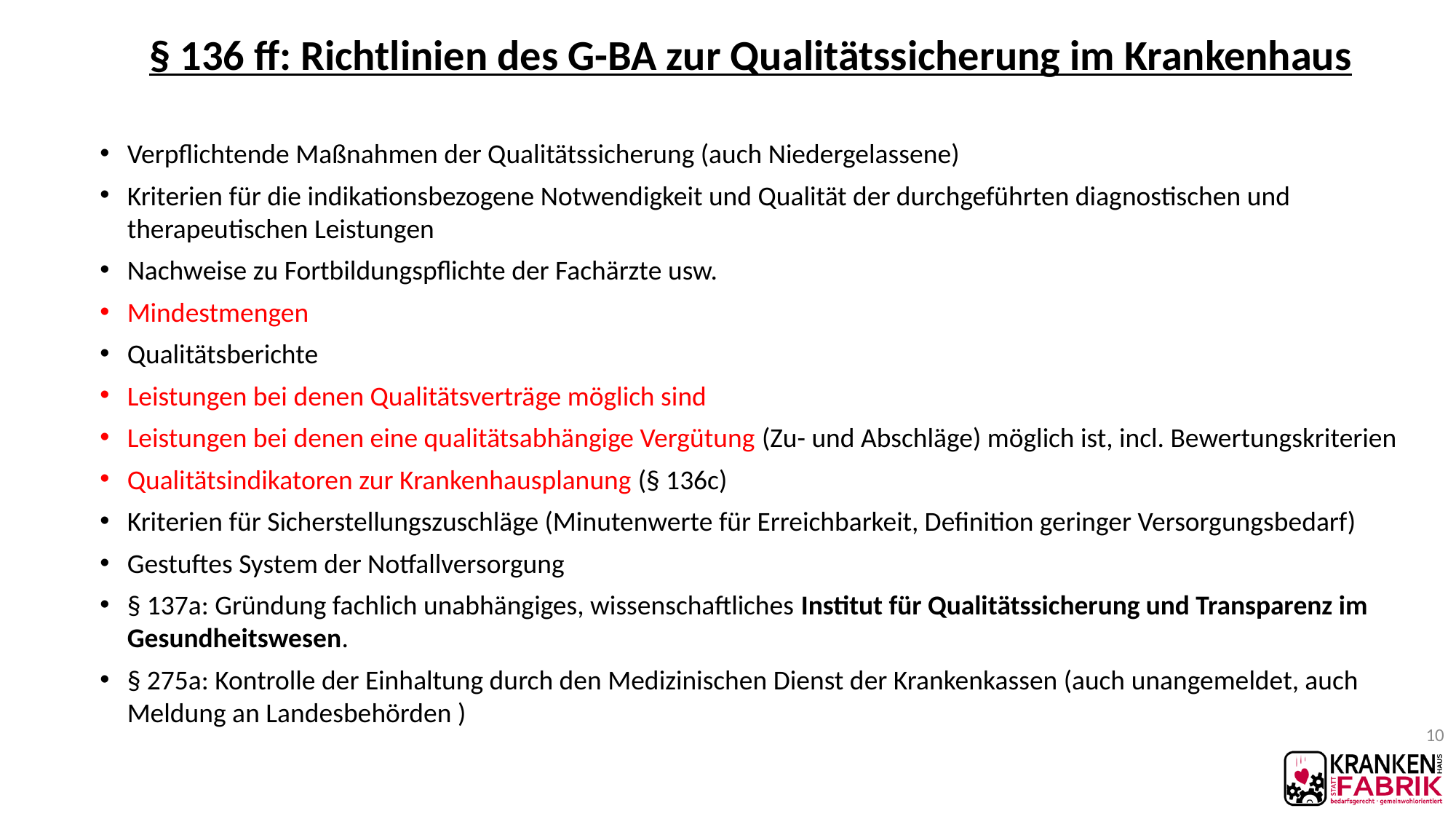

# § 136 ff: Richtlinien des G-BA zur Qualitätssicherung im Krankenhaus
Verpflichtende Maßnahmen der Qualitätssicherung (auch Niedergelassene)
Kriterien für die indikationsbezogene Notwendigkeit und Qualität der durchgeführten diagnostischen und therapeutischen Leistungen
Nachweise zu Fortbildungspflichte der Fachärzte usw.
Mindestmengen
Qualitätsberichte
Leistungen bei denen Qualitätsverträge möglich sind
Leistungen bei denen eine qualitätsabhängige Vergütung (Zu- und Abschläge) möglich ist, incl. Bewertungskriterien
Qualitätsindikatoren zur Krankenhausplanung (§ 136c)
Kriterien für Sicherstellungszuschläge (Minutenwerte für Erreichbarkeit, Definition geringer Versorgungsbedarf)
Gestuftes System der Notfallversorgung
§ 137a: Gründung fachlich unabhängiges, wissenschaftliches Institut für Qualitätssicherung und Transparenz im Gesundheitswesen.
§ 275a: Kontrolle der Einhaltung durch den Medizinischen Dienst der Krankenkassen (auch unangemeldet, auch Meldung an Landesbehörden )

10